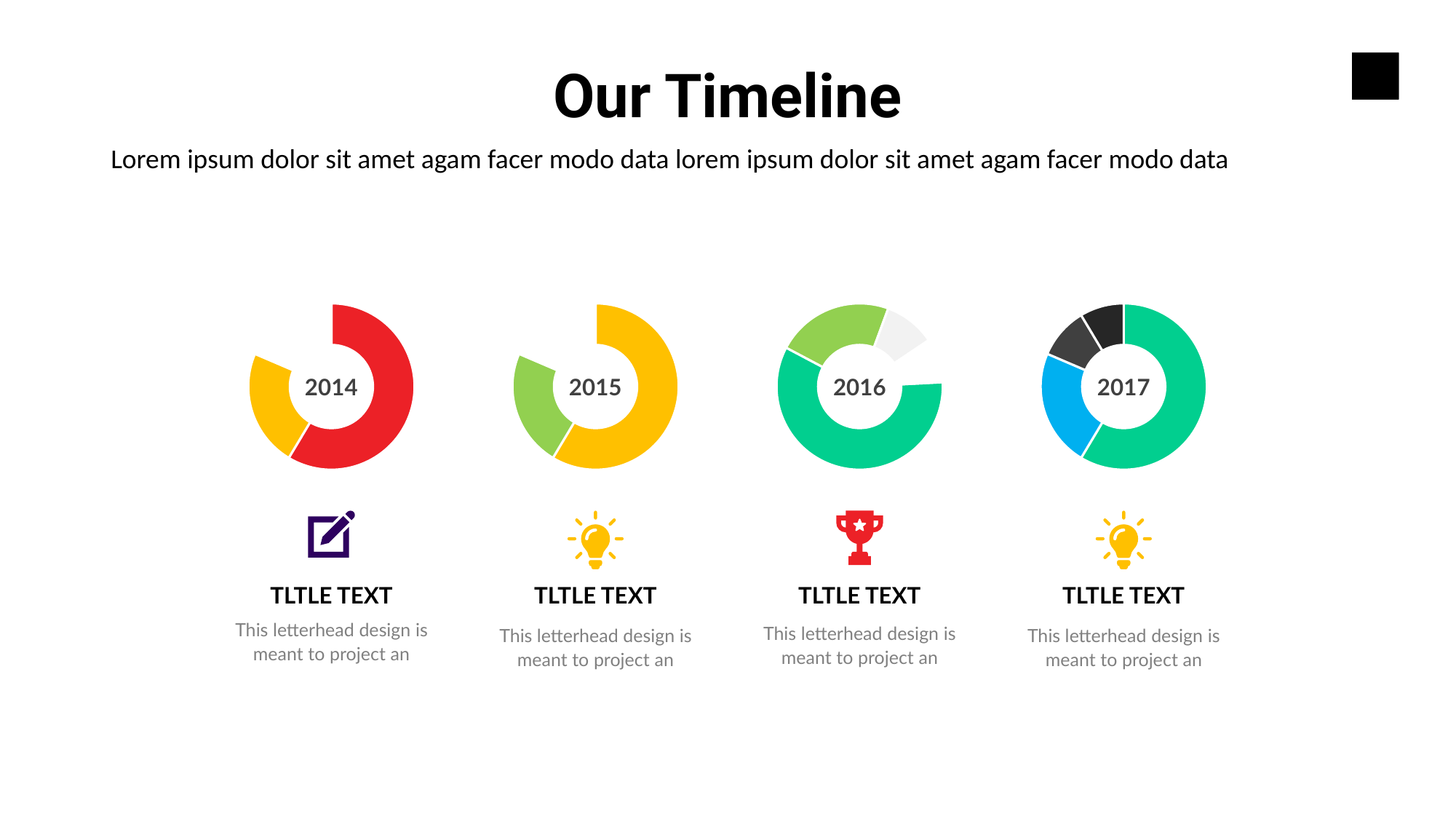

Our Timeline
7
Lorem ipsum dolor sit amet agam facer modo data lorem ipsum dolor sit amet agam facer modo data

### Chart

| Category | Sales |
|---|---|
| 1st Qtr | 8.2 |
| 2nd Qtr | 3.2 |
| 3rd Qtr | 1.4 |
| 4th Qtr | 1.2 |
2014

### Chart

| Category | Sales |
|---|---|
| 1st Qtr | 8.2 |
| 2nd Qtr | 3.2 |
| 3rd Qtr | 1.4 |
| 4th Qtr | 1.2 |
2015

### Chart

| Category | Sales |
|---|---|
| 1st Qtr | 8.2 |
| 2nd Qtr | 3.2 |
| 3rd Qtr | 1.4 |
| 4th Qtr | 1.2 |

### Chart

| Category | Sales |
|---|---|
| 1st Qtr | 8.2 |
| 2nd Qtr | 3.2 |
| 3rd Qtr | 1.4 |
| 4th Qtr | 1.2 |
2016
2017

TLTLE TEXT
TLTLE TEXT
TLTLE TEXT
TLTLE TEXT
This letterhead design is meant to project an
This letterhead design is meant to project an
This letterhead design is meant to project an
This letterhead design is meant to project an